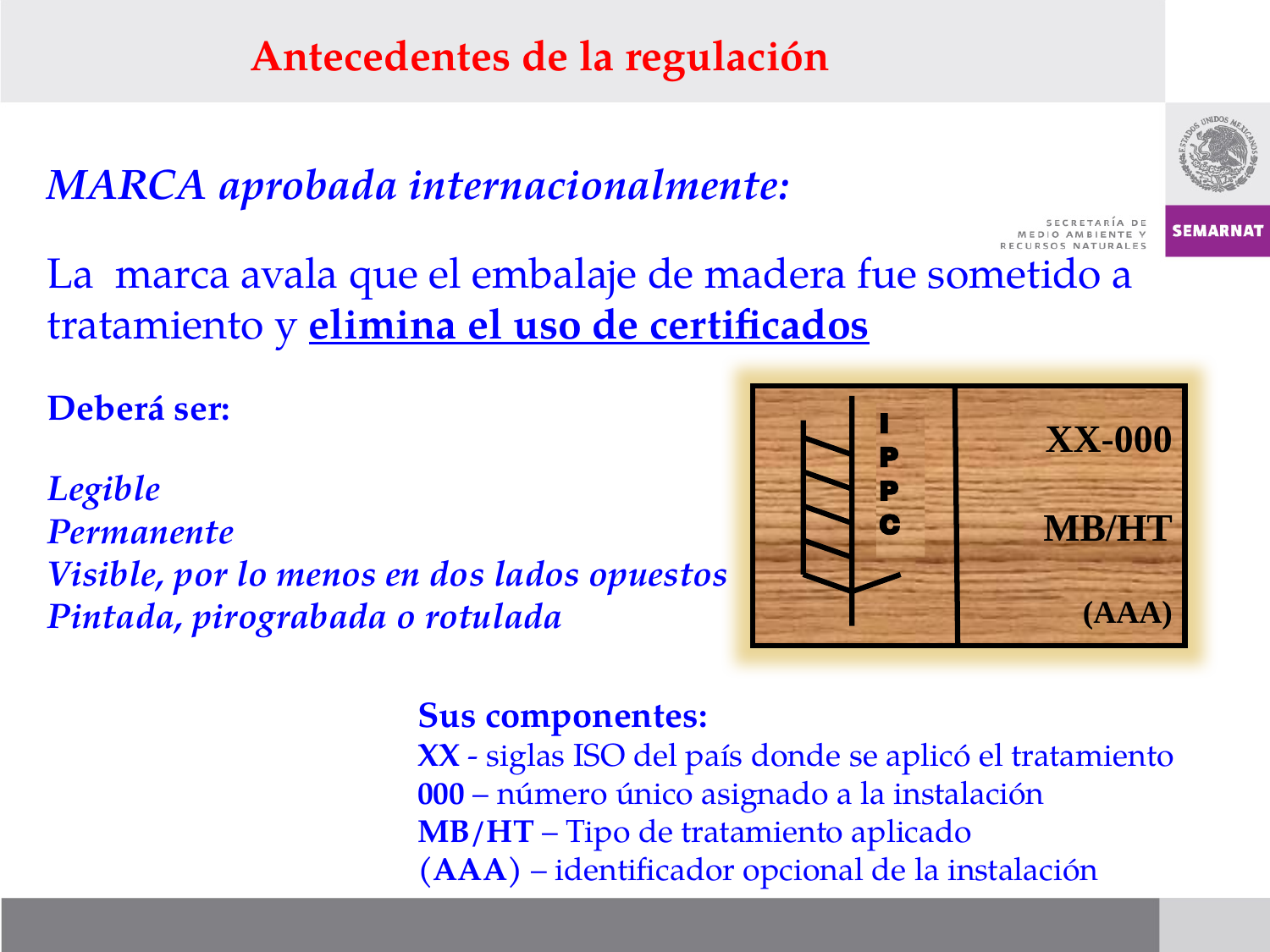

Antecedentes de la regulación
MARCA aprobada internacionalmente:

La  marca avala que el embalaje de madera fue sometido a tratamiento y elimina el uso de certificados

Deberá ser:

Legible
Permanente
Visible, por lo menos en dos lados opuestos
Pintada, pirograbada o rotulada

XX-000

MB/HT

(AAA)

I
P
P
C

Sus componentes:
XX - siglas ISO del país donde se aplicó el tratamiento
000 – número único asignado a la instalación
MB/HT – Tipo de tratamiento aplicado
(AAA) – identificador opcional de la instalación